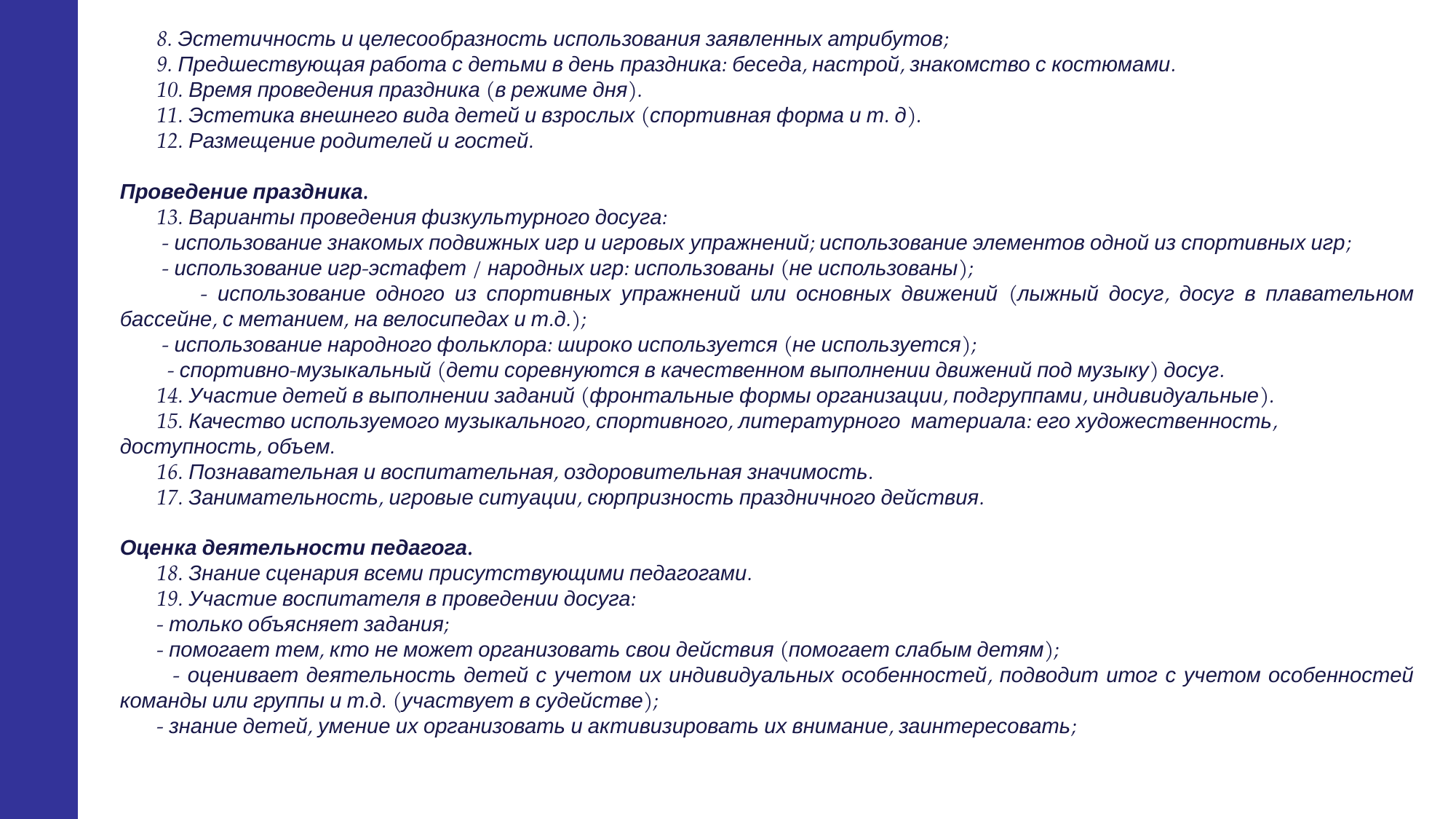

8. Эстетичность и целесообразность использования заявленных атрибутов;
       9. Предшествующая работа с детьми в день праздника: беседа, настрой, знакомство с костюмами.
       10. Время проведения праздника (в режиме дня).
       11. Эстетика внешнего вида детей и взрослых (спортивная форма и т. д).
       12. Размещение родителей и гостей.

Проведение праздника.
       13. Варианты проведения физкультурного досуга:
        - использование знакомых подвижных игр и игровых упражнений; использование элементов одной из спортивных игр;
        - использование игр-эстафет / народных игр: использованы (не использованы);
        - использование одного из спортивных упражнений или основных движений (лыжный досуг, досуг в плавательном бассейне, с метанием, на велосипедах и т.д.);
        - использование народного фольклора: широко используется (не используется);
         - спортивно-музыкальный (дети соревнуются в качественном выполнении движений под музыку) досуг.
       14. Участие детей в выполнении заданий (фронтальные формы организации, подгруппами, индивидуальные).
       15. Качество используемого музыкального, спортивного, литературного  материала: его художественность,
доступность, объем.
       16. Познавательная и воспитательная, оздоровительная значимость.
       17. Занимательность, игровые ситуации, сюрпризность праздничного действия.

Оценка деятельности педагога.
       18. Знание сценария всеми присутствующими педагогами.
       19. Участие воспитателя в проведении досуга:
       - только объясняет задания;
       - помогает тем, кто не может организовать свои действия (помогает слабым детям);
       - оценивает деятельность детей с учетом их индивидуальных особенностей, подводит итог с учетом особенностей команды или группы и т.д. (участвует в судействе);
       - знание детей, умение их организовать и активизировать их внимание, заинтересовать;